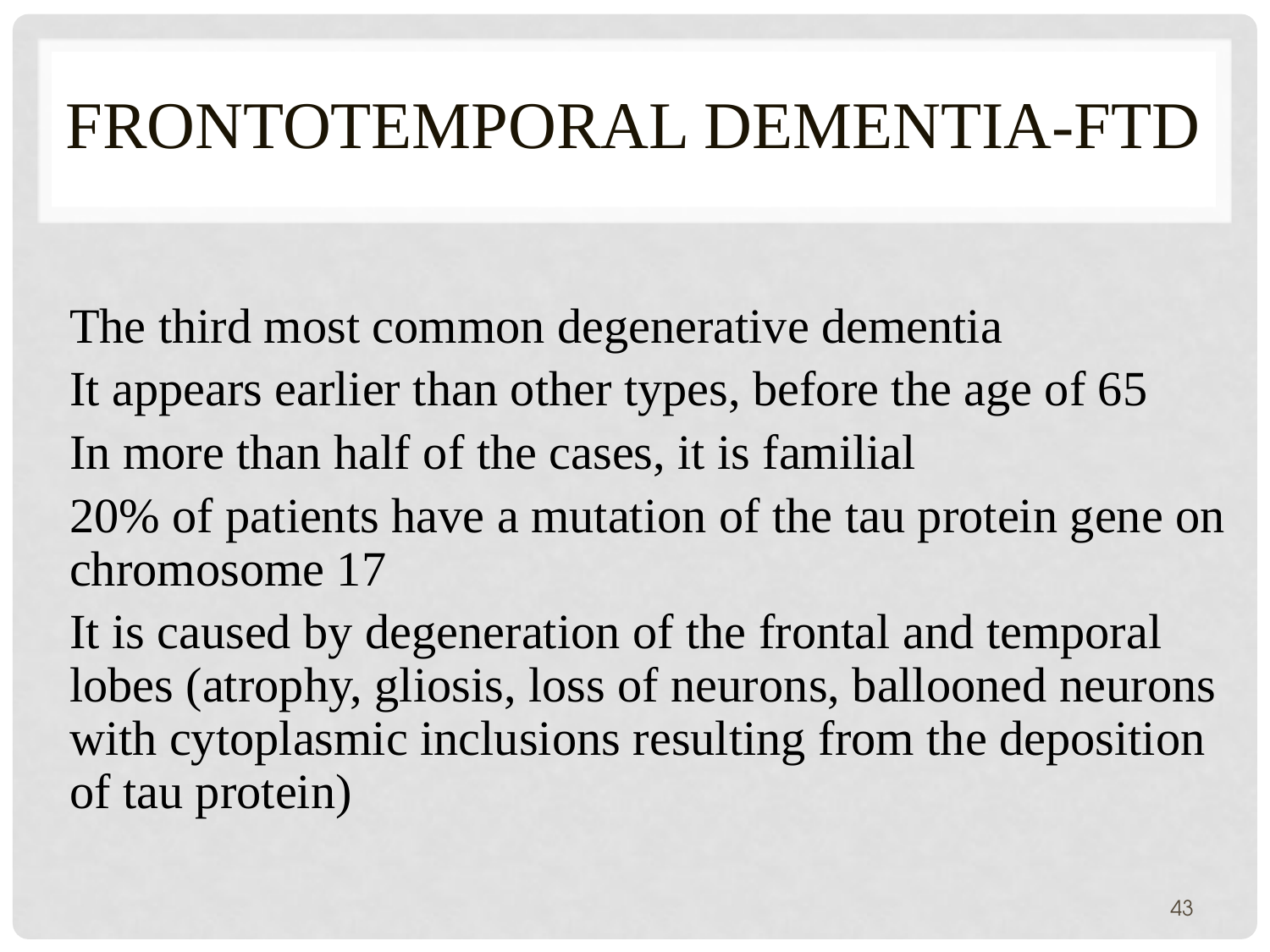

# FRONTOTEMPORAL DEMENTIA-FTD

The third most common degenerative dementia
It appears earlier than other types, before the age of 65
In more than half of the cases, it is familial
20% of patients have a mutation of the tau protein gene on chromosome 17
It is caused by degeneration of the frontal and temporal lobes (atrophy, gliosis, loss of neurons, ballooned neurons with cytoplasmic inclusions resulting from the deposition of tau protein)

43